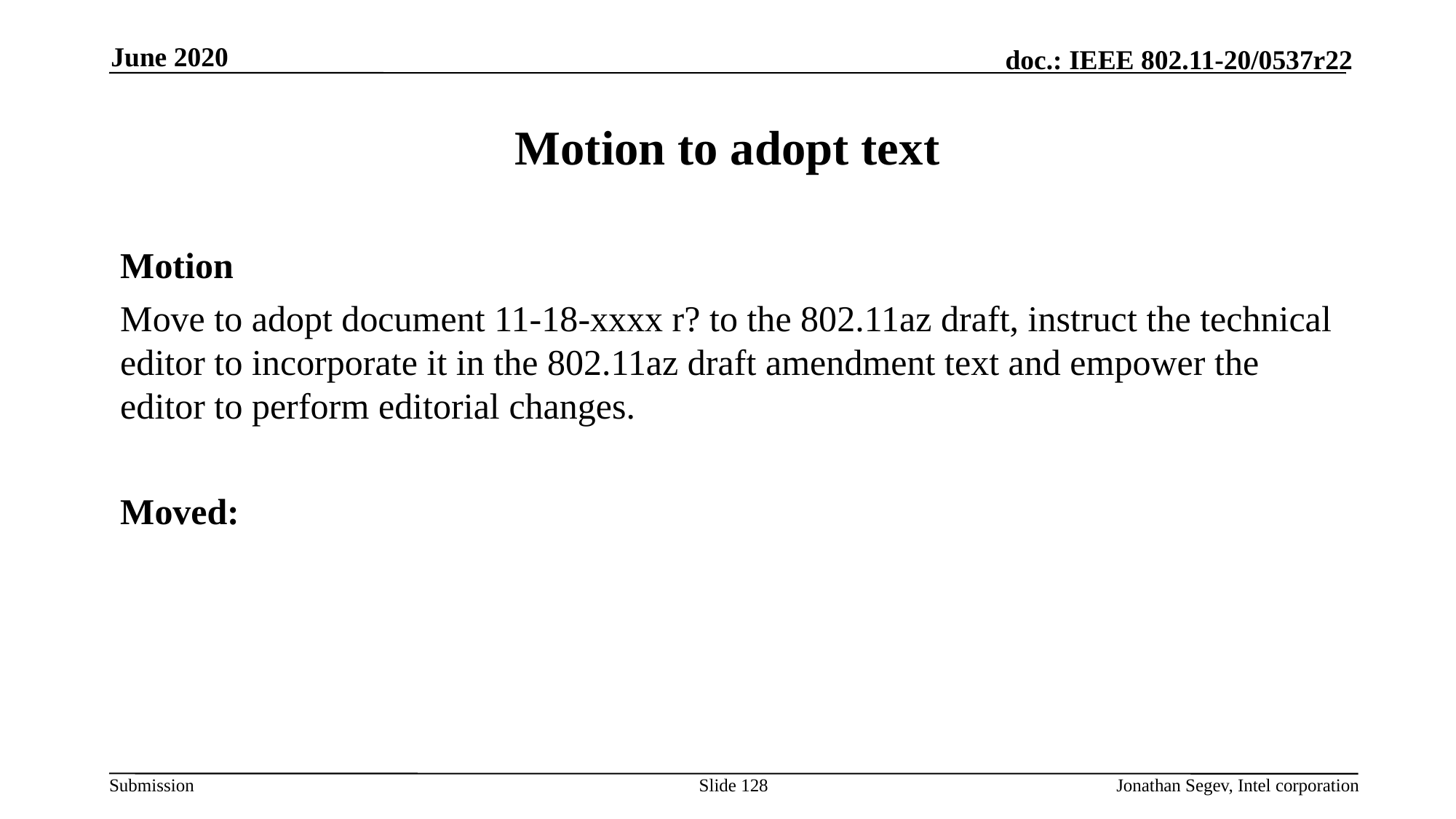

June 2020
# Motion to adopt text
Motion
Move to adopt document 11-18-xxxx r? to the 802.11az draft, instruct the technical editor to incorporate it in the 802.11az draft amendment text and empower the editor to perform editorial changes.

Moved:
Slide 128
Jonathan Segev, Intel corporation